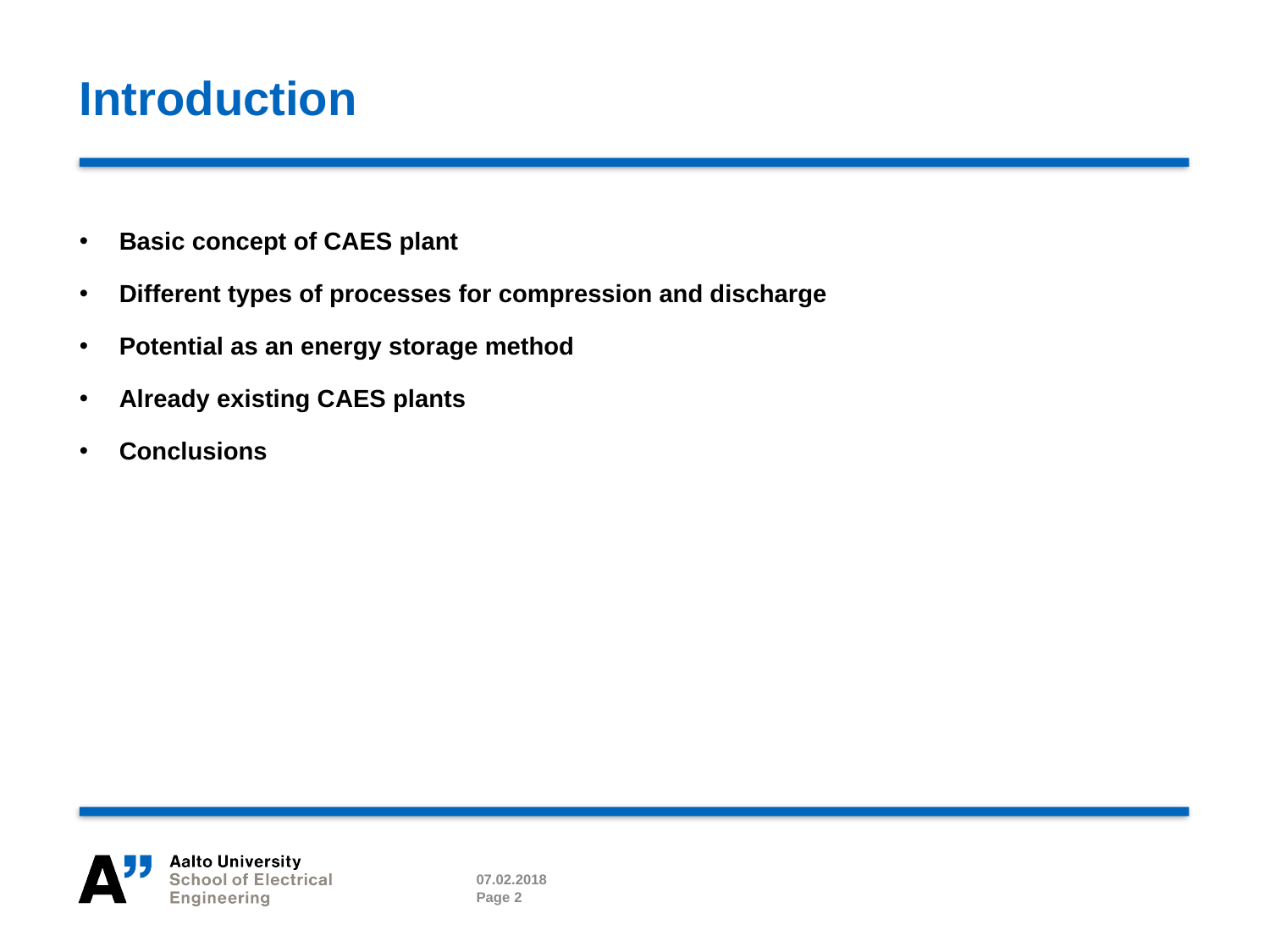

# Introduction
Basic concept of CAES plant
Different types of processes for compression and discharge​
Potential as an energy storage method
Already existing C​AES plants
Conclusions

07.02.2018
Page 2